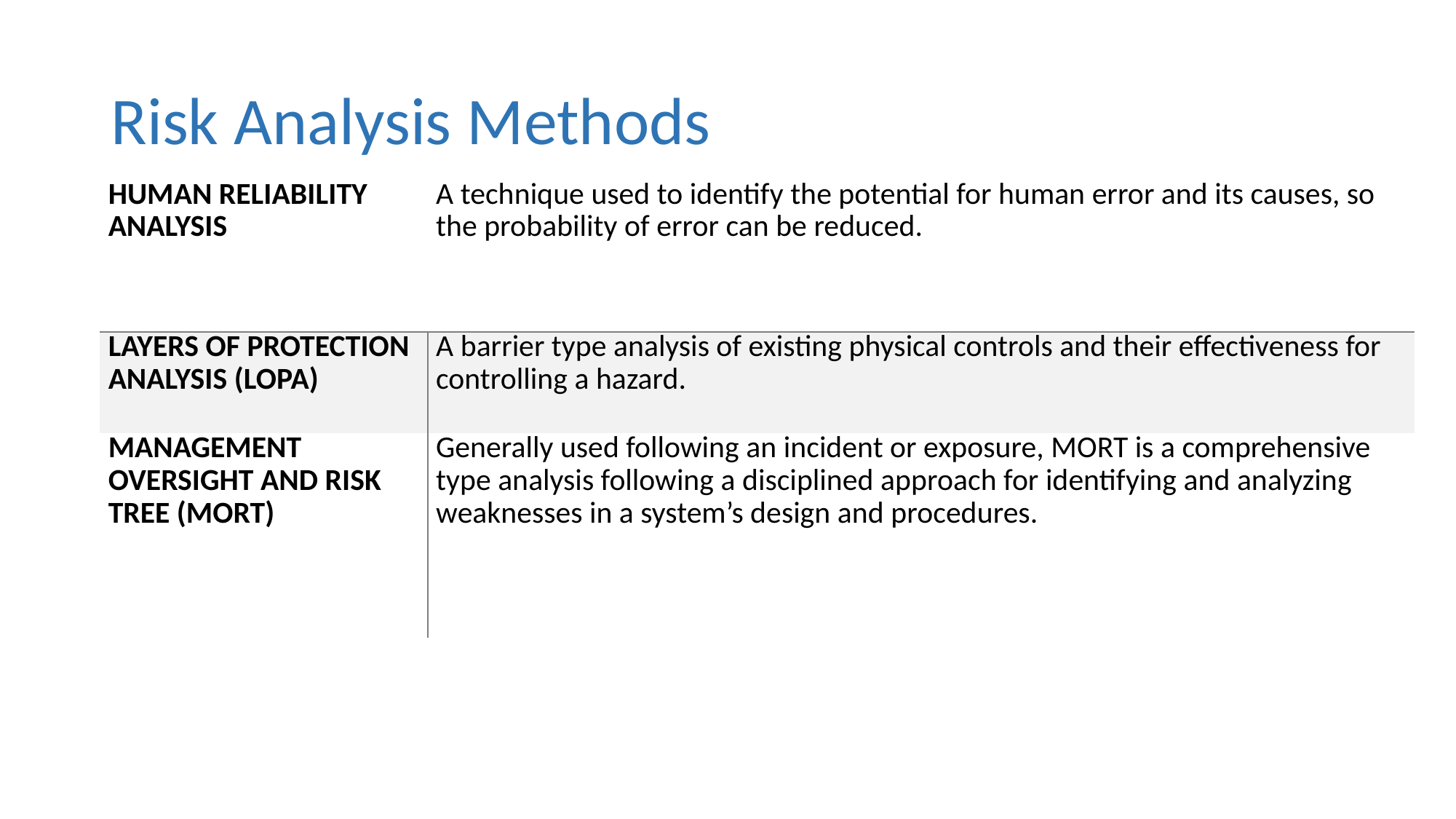

# Risk Analysis Methods
| Human Reliability Analysis | A technique used to identify the potential for human error and its causes, so the probability of error can be reduced. |
| --- | --- |
| Layers of Protection Analysis (LOPA) | A barrier type analysis of existing physical controls and their effectiveness for controlling a hazard. |
| Management Oversight and Risk Tree (MORT) | Generally used following an incident or exposure, MORT is a comprehensive type analysis following a disciplined approach for identifying and analyzing weaknesses in a system’s design and procedures. |